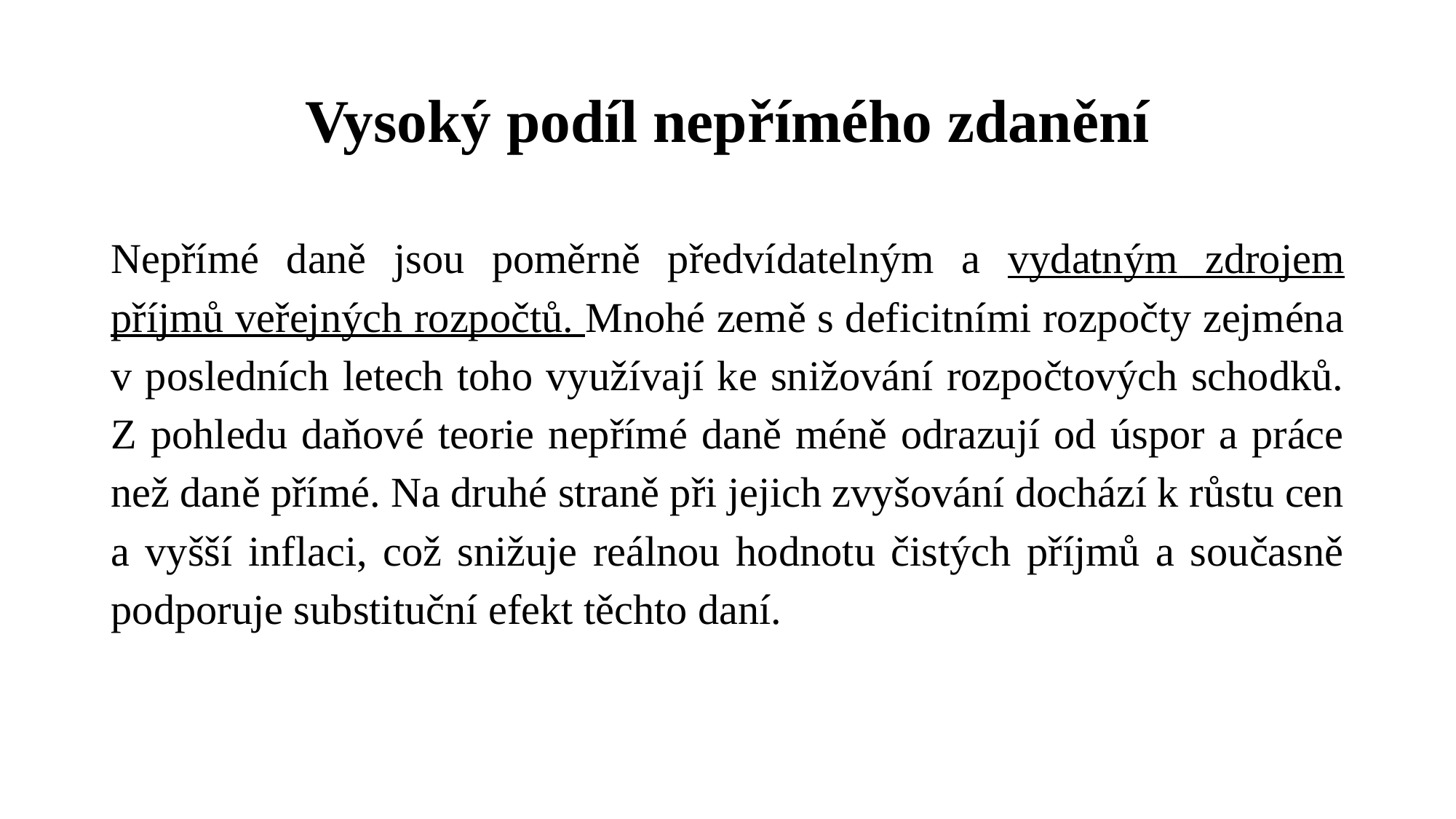

# Vysoký podíl nepřímého zdanění
Nepřímé daně jsou poměrně předvídatelným a vydatným zdrojem příjmů veřejných rozpočtů. Mnohé země s deficitními rozpočty zejména v posledních letech toho využívají ke snižování rozpočtových schodků. Z pohledu daňové teorie nepřímé daně méně odrazují od úspor a práce než daně přímé. Na druhé straně při jejich zvyšování dochází k růstu cen a vyšší inflaci, což snižuje reálnou hodnotu čistých příjmů a současně podporuje substituční efekt těchto daní.